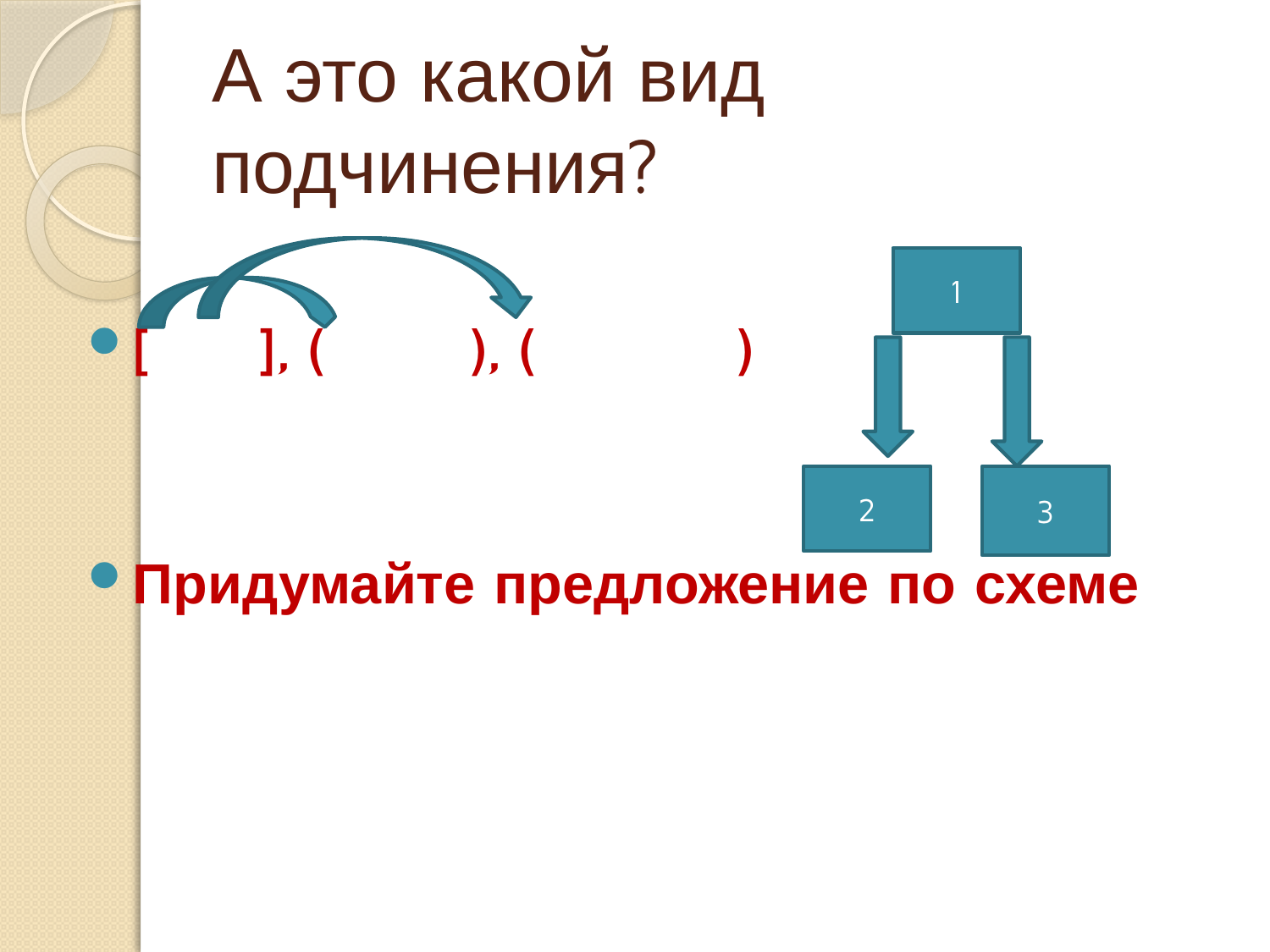

# А это какой вид подчинения?

[      ], (        ), (           )

Придумайте предложение по схеме

1

2
3